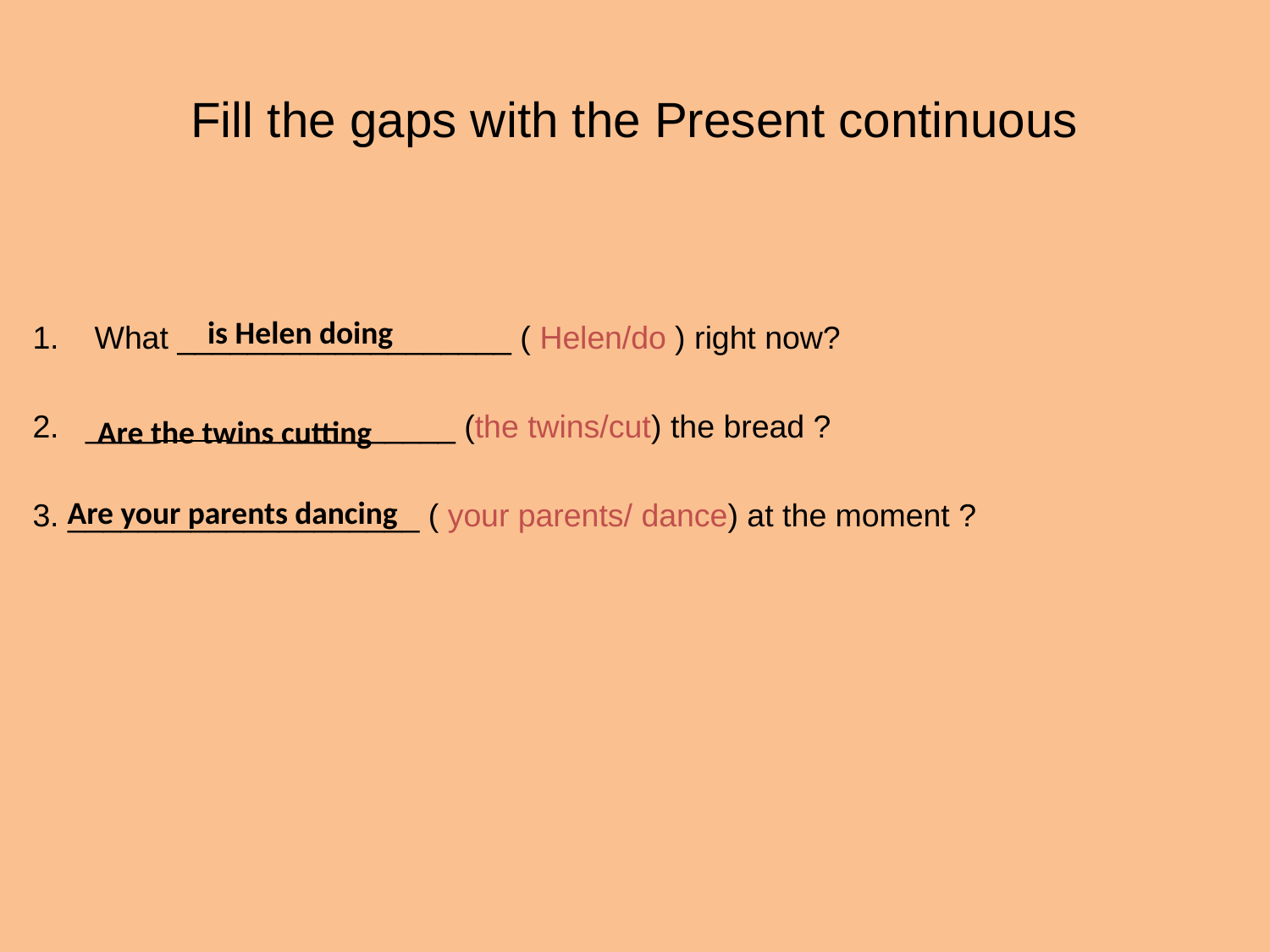

# Fill the gaps with the Present continuous

1.    What ___________________ ( Helen/do ) right now?

2.   ____        _____________ (the twins/cut) the bread ?

3. ____________________ ( your parents/ dance) at the moment ?
is Helen doing
Are the twins cutting
Are your parents dancing